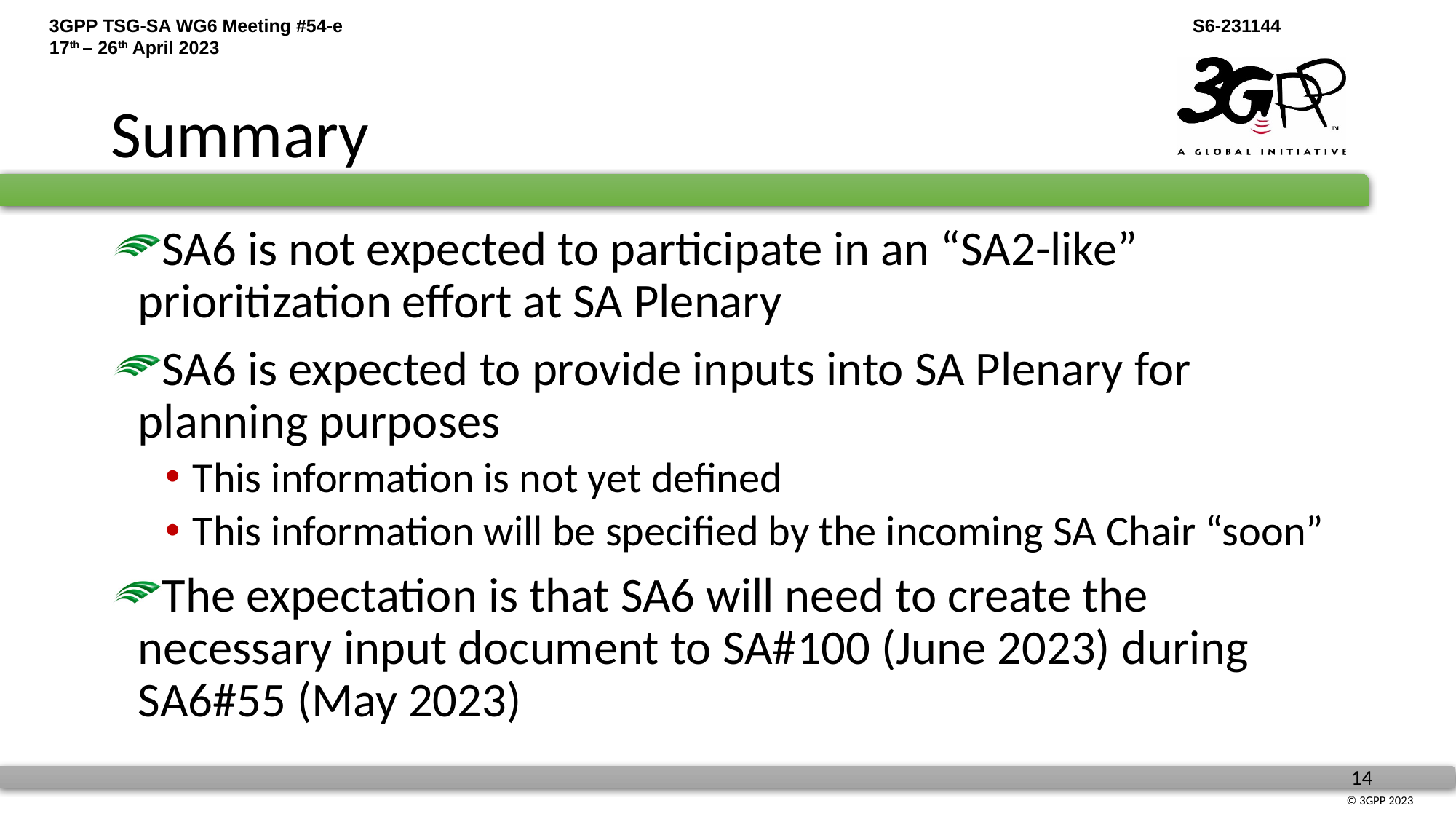

# Summary
SA6 is not expected to participate in an “SA2-like” prioritization effort at SA Plenary
SA6 is expected to provide inputs into SA Plenary for planning purposes
This information is not yet defined
This information will be specified by the incoming SA Chair “soon”
The expectation is that SA6 will need to create the necessary input document to SA#100 (June 2023) during SA6#55 (May 2023)